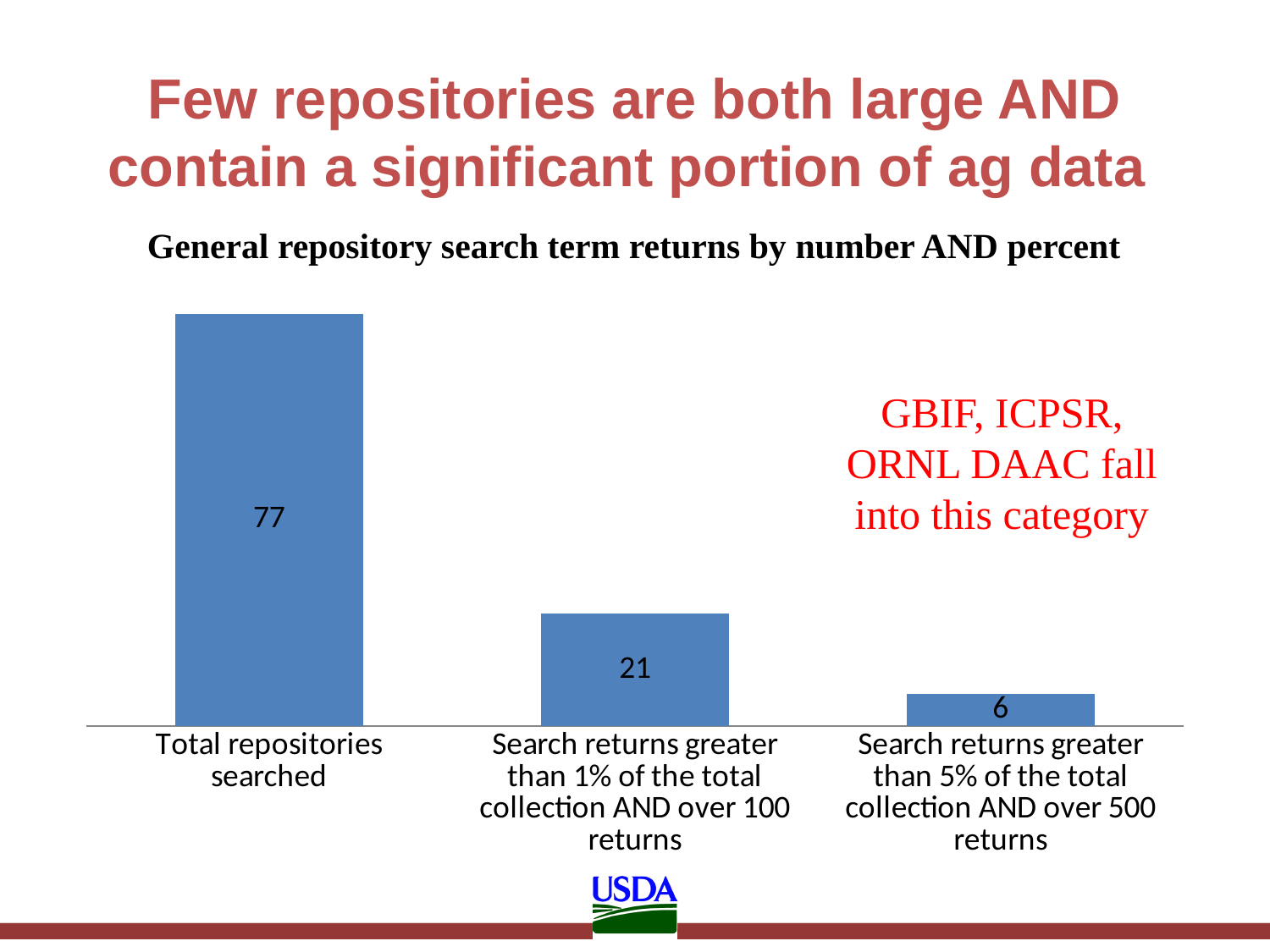

# Few repositories are both large AND contain a significant portion of ag data
General repository search term returns by number AND percent

### Chart

| Category | Repositories containing significant Ag data |
|---|---|
| Total repositories searched | 77.0 |
| Search returns greater than 1% of the total collection AND over 100 returns | 21.0 |
| Search returns greater than 5% of the total collection AND over 500 returns | 6.0 |
GBIF, ICPSR, ORNL DAAC fall into this category